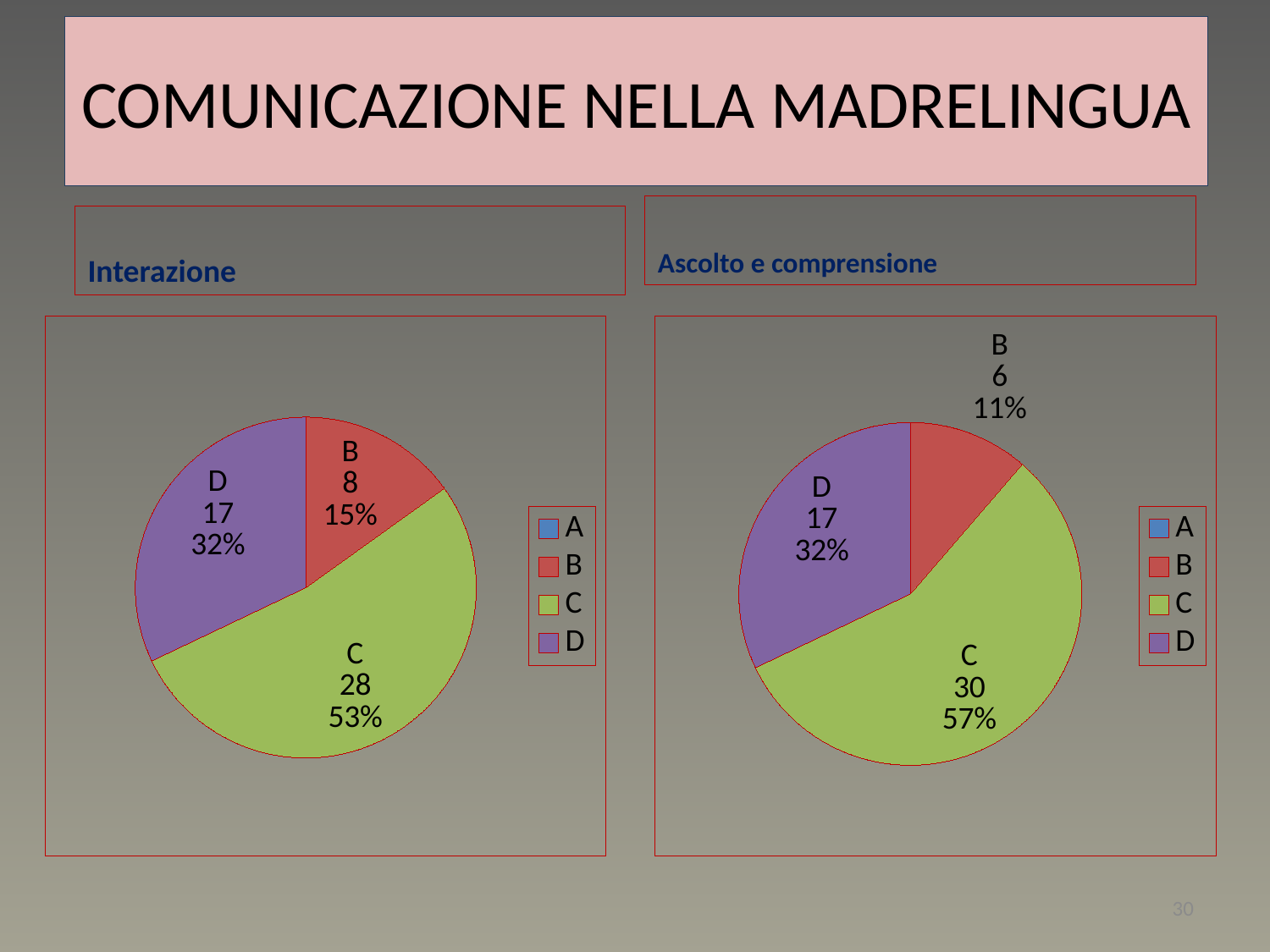

# COMUNICAZIONE NELLA MADRELINGUA
Ascolto e comprensione
Interazione

### Chart

| Category | Colonna1 |
|---|---|
| A | 0.0 |
| B | 8.0 |
| C | 28.0 |
| D | 17.0 |

### Chart

| Category | Vendite |
|---|---|
| A | 0.0 |
| B | 6.0 |
| C | 30.0 |
| D | 17.0 |
30